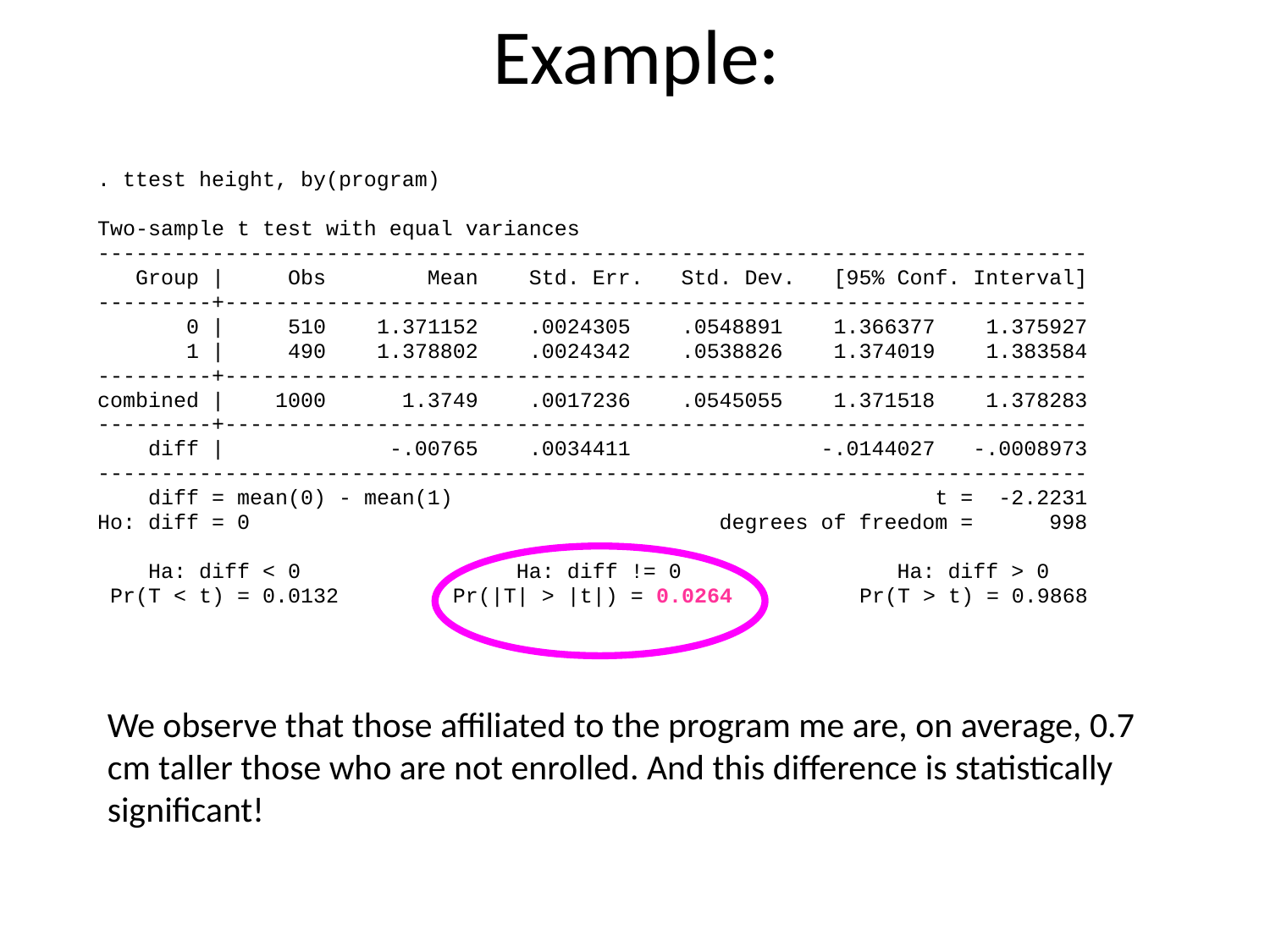

# Example:

. ttest height, by(program)

Two-sample t test with equal variances
------------------------------------------------------------------------------
   Group |     Obs        Mean    Std. Err.   Std. Dev.   [95% Conf. Interval]
---------+--------------------------------------------------------------------
       0 |     510    1.371152    .0024305    .0548891    1.366377    1.375927
       1 |     490    1.378802    .0024342    .0538826    1.374019    1.383584
---------+--------------------------------------------------------------------
combined |    1000      1.3749    .0017236    .0545055    1.371518    1.378283
---------+--------------------------------------------------------------------
    diff |             -.00765    .0034411               -.0144027   -.0008973
------------------------------------------------------------------------------
    diff = mean(0) - mean(1)                                      t =  -2.2231
Ho: diff = 0                                     degrees of freedom =      998

    Ha: diff < 0                 Ha: diff != 0                 Ha: diff > 0
 Pr(T < t) = 0.0132         Pr(|T| > |t|) = 0.0264          Pr(T > t) = 0.9868

We observe that those affiliated to the program me are, on average, 0.7 cm taller those who are not enrolled. And this difference is statistically significant!